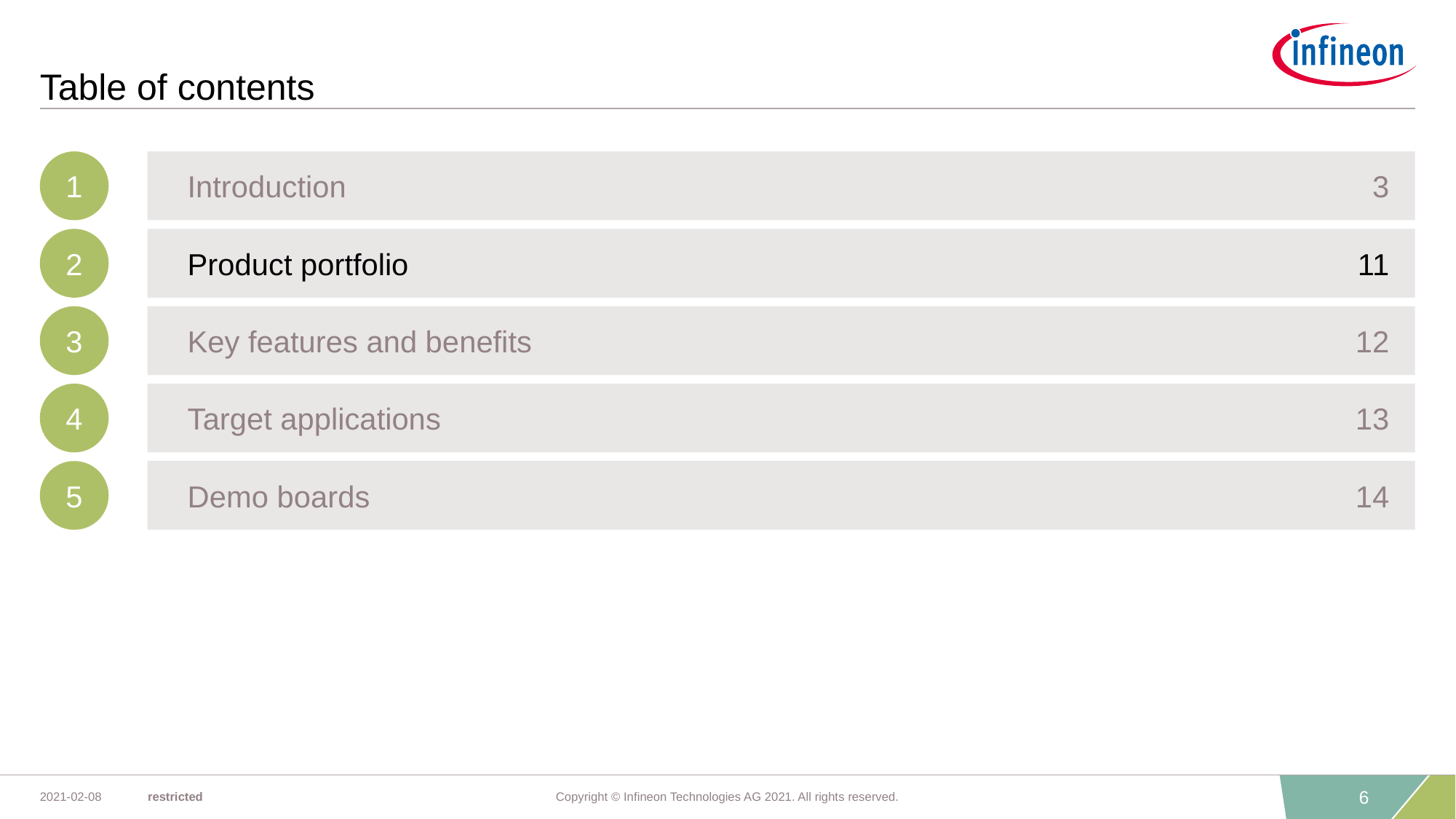

# Table of contents
1
Introduction
3
2
Product portfolio
11
3
Key features and benefits
12
4
Target applications
13
5
Demo boards
14